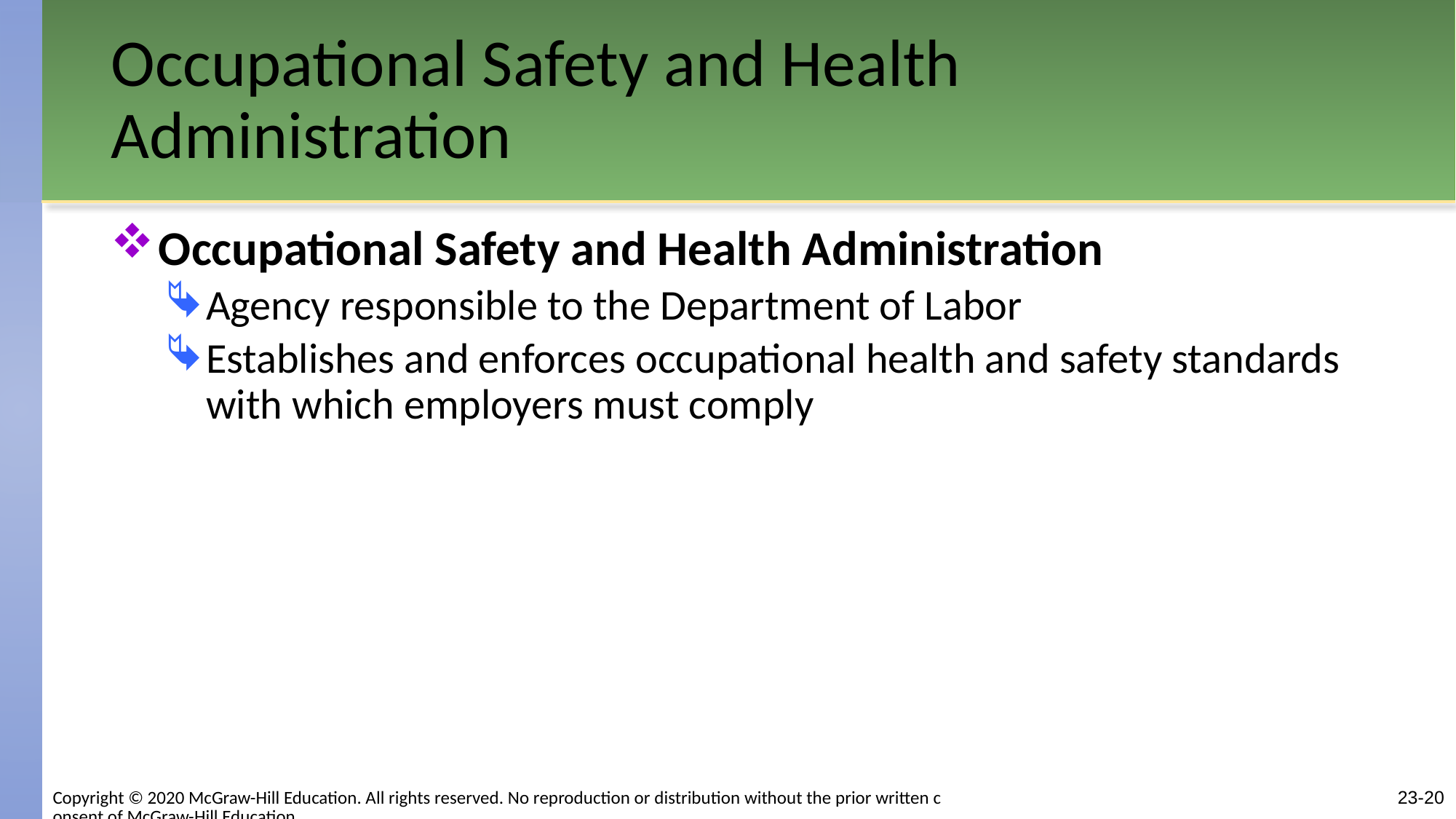

# Occupational Safety and Health Administration
Occupational Safety and Health Administration
Agency responsible to the Department of Labor
Establishes and enforces occupational health and safety standards with which employers must comply

Copyright © 2020 McGraw-Hill Education. All rights reserved. No reproduction or distribution without the prior written consent of McGraw-Hill Education.
23-20